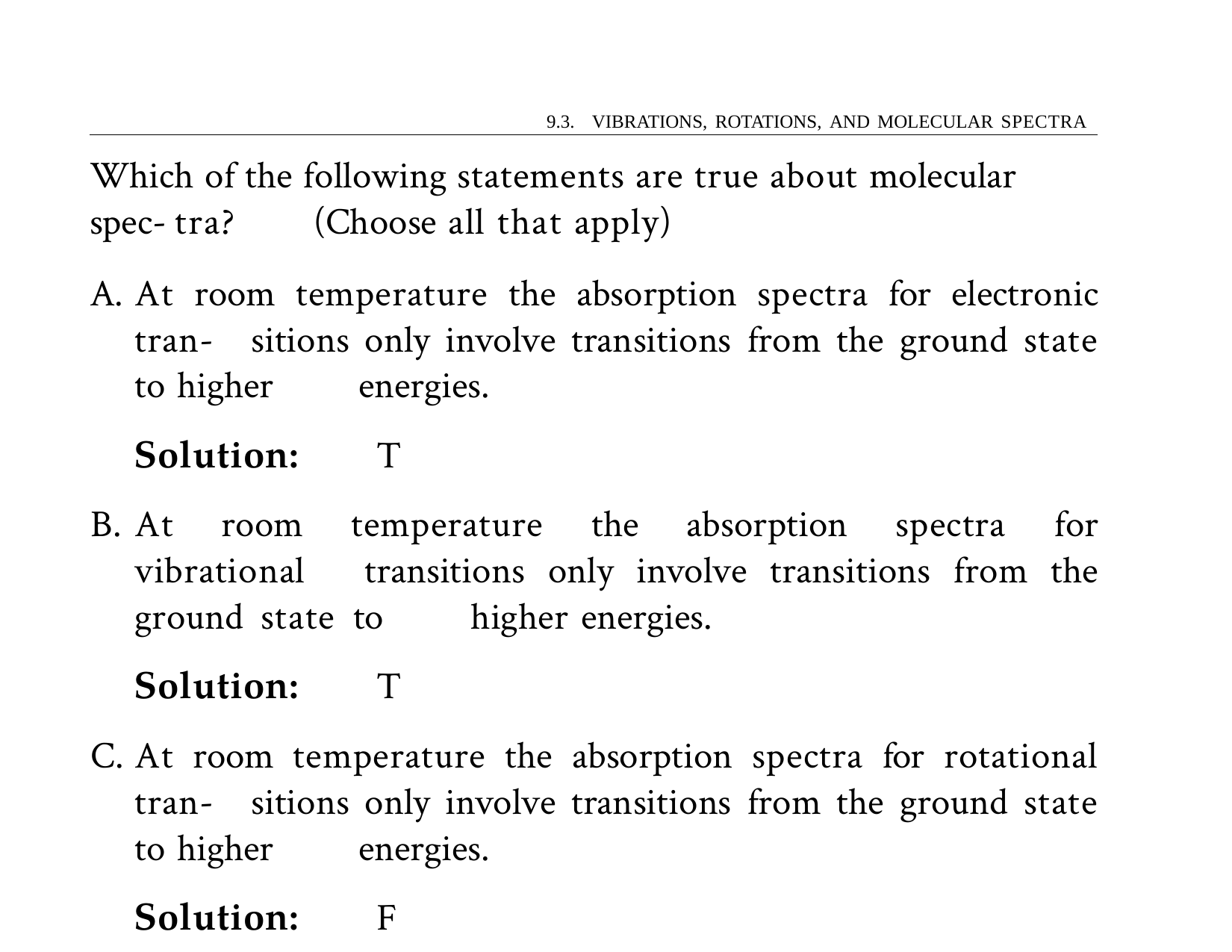

9.3.  VIBRATIONS, ROTATIONS, AND MOLECULAR SPECTRA

# Which of the following statements are true about molecular spec- tra?	(Choose all that apply)
At room temperature the absorption spectra for electronic tran- 	sitions only involve transitions from the ground state to higher 	energies.
Solution:	T
At room temperature the absorption spectra for vibrational 	transitions only involve transitions from the ground state to 	higher energies.
Solution:	T
At room temperature the absorption spectra for rotational tran- 	sitions only involve transitions from the ground state to higher 	energies.
Solution:	F